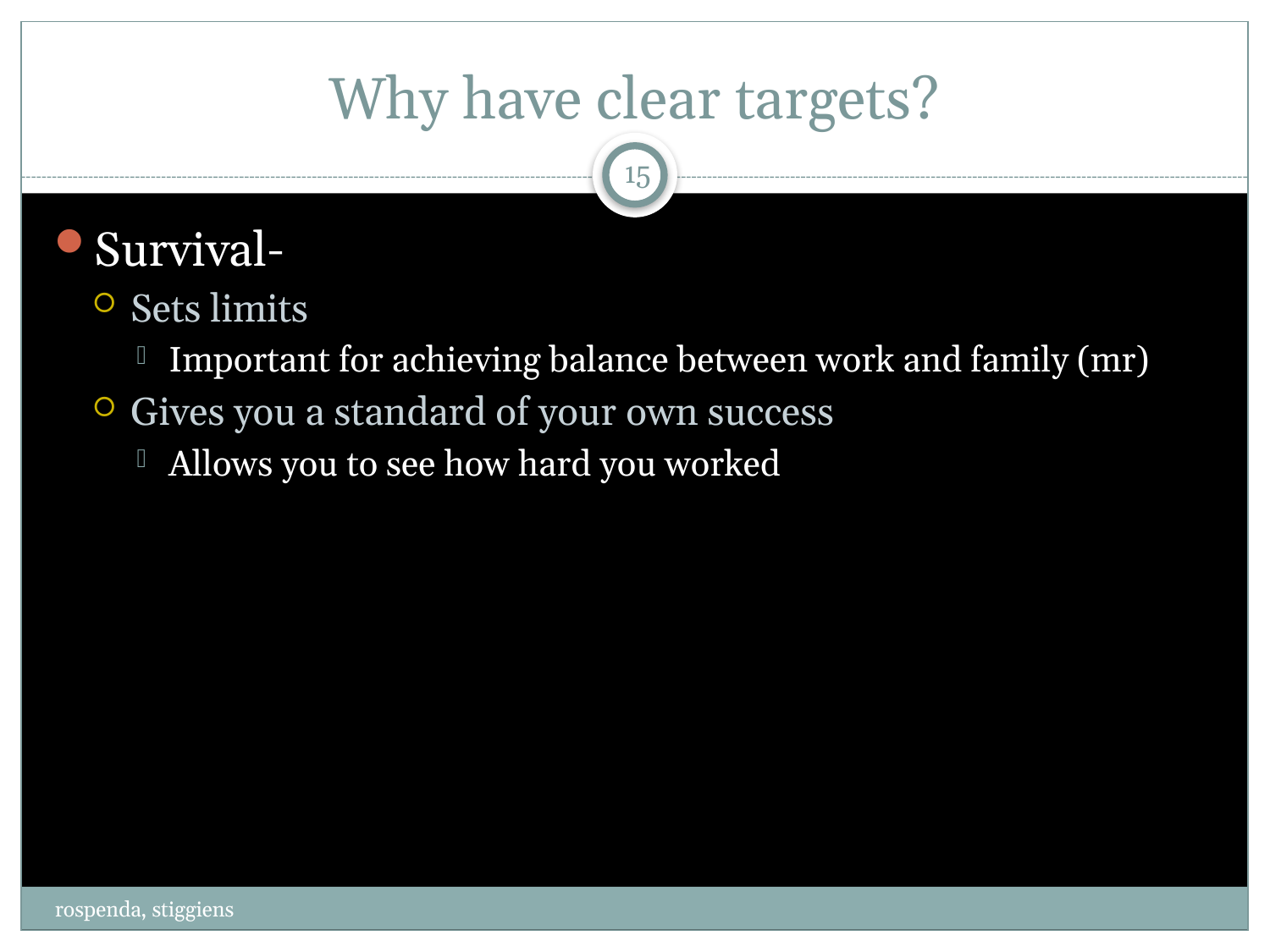

# Why have clear targets?
15
Survival-
Sets limits
Important for achieving balance between work and family (mr)
Gives you a standard of your own success
Allows you to see how hard you worked
rospenda, stiggiens